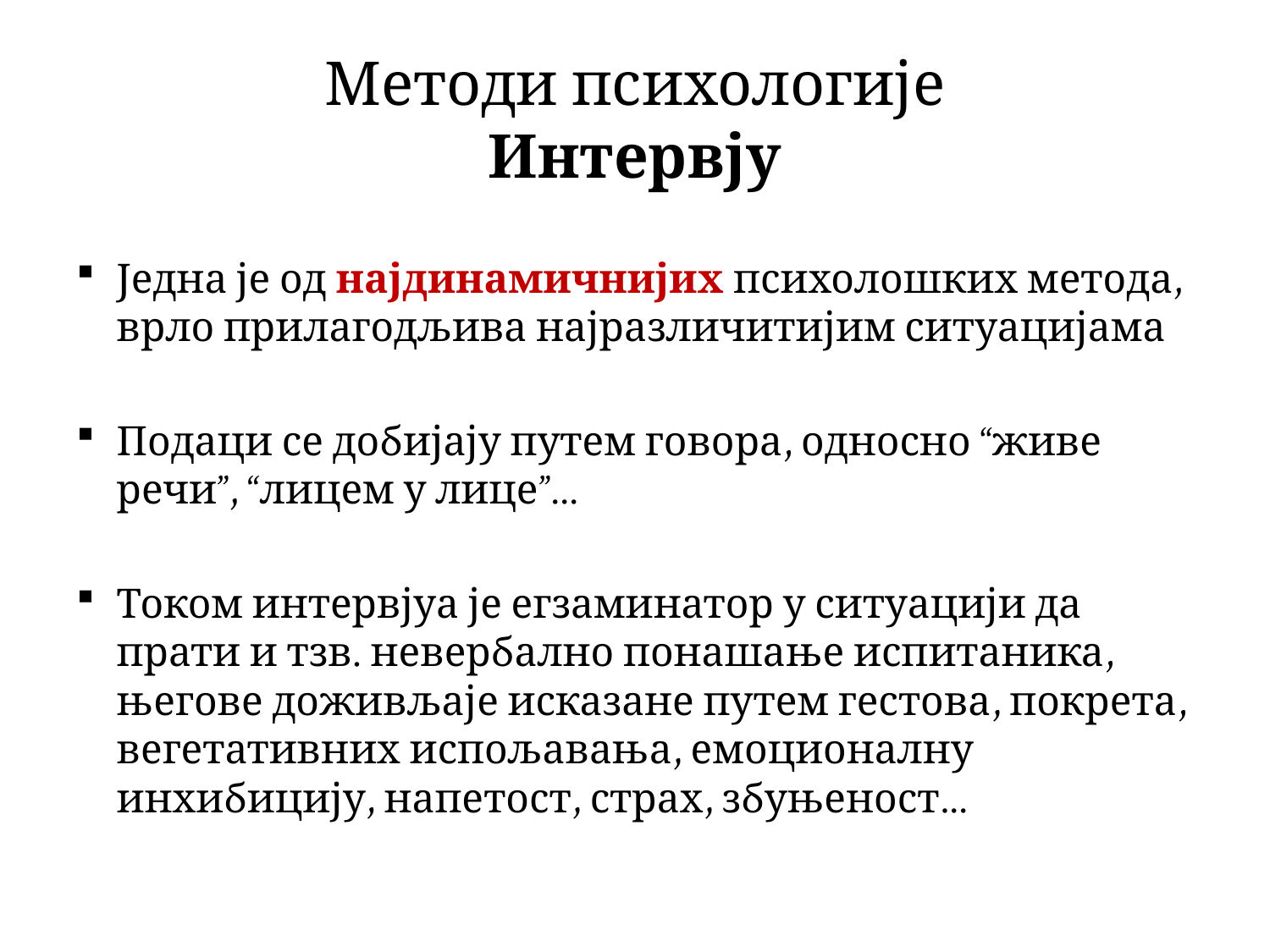

# Методи психологије Интервју
Једна је од најдинамичнијих психолошких метода, врло прилагодљива најразличитијим ситуацијама

Подаци се добијају путем говора, односно “живе речи”, “лицем у лице”...

Током интервјуа је егзаминатор у ситуацији да прати и тзв. невербално понашање испитаника, његове доживљаје исказане путем гестова, покрета, вегетативних испољавања, емоционалну инхибицију, напетост, страх, збуњеност...